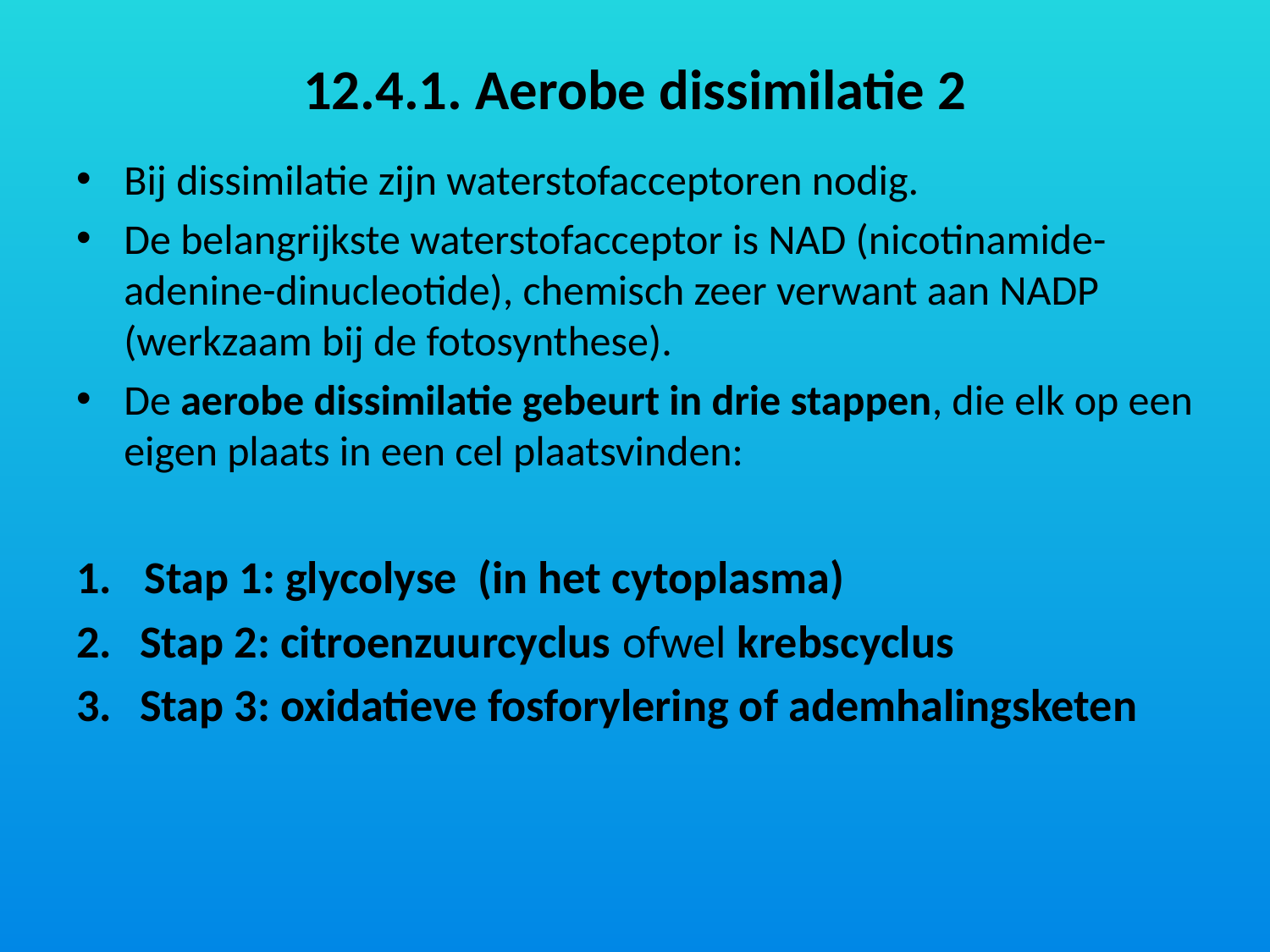

# 12.4.1. Aerobe dissimilatie 2
Bij dissimilatie zijn waterstofacceptoren nodig.
De belangrijkste waterstofacceptor is NAD (nicotinamide-adenine-dinucleotide), chemisch zeer verwant aan NADP (werkzaam bij de fotosynthese).
De aerobe dissimilatie gebeurt in drie stappen, die elk op een eigen plaats in een cel plaatsvinden:

1.	  Stap 1: glycolyse  (in het cytoplasma)
Stap 2: citroenzuurcyclus ofwel krebscyclus
Stap 3: oxidatieve fosforylering of ademhalingsketen